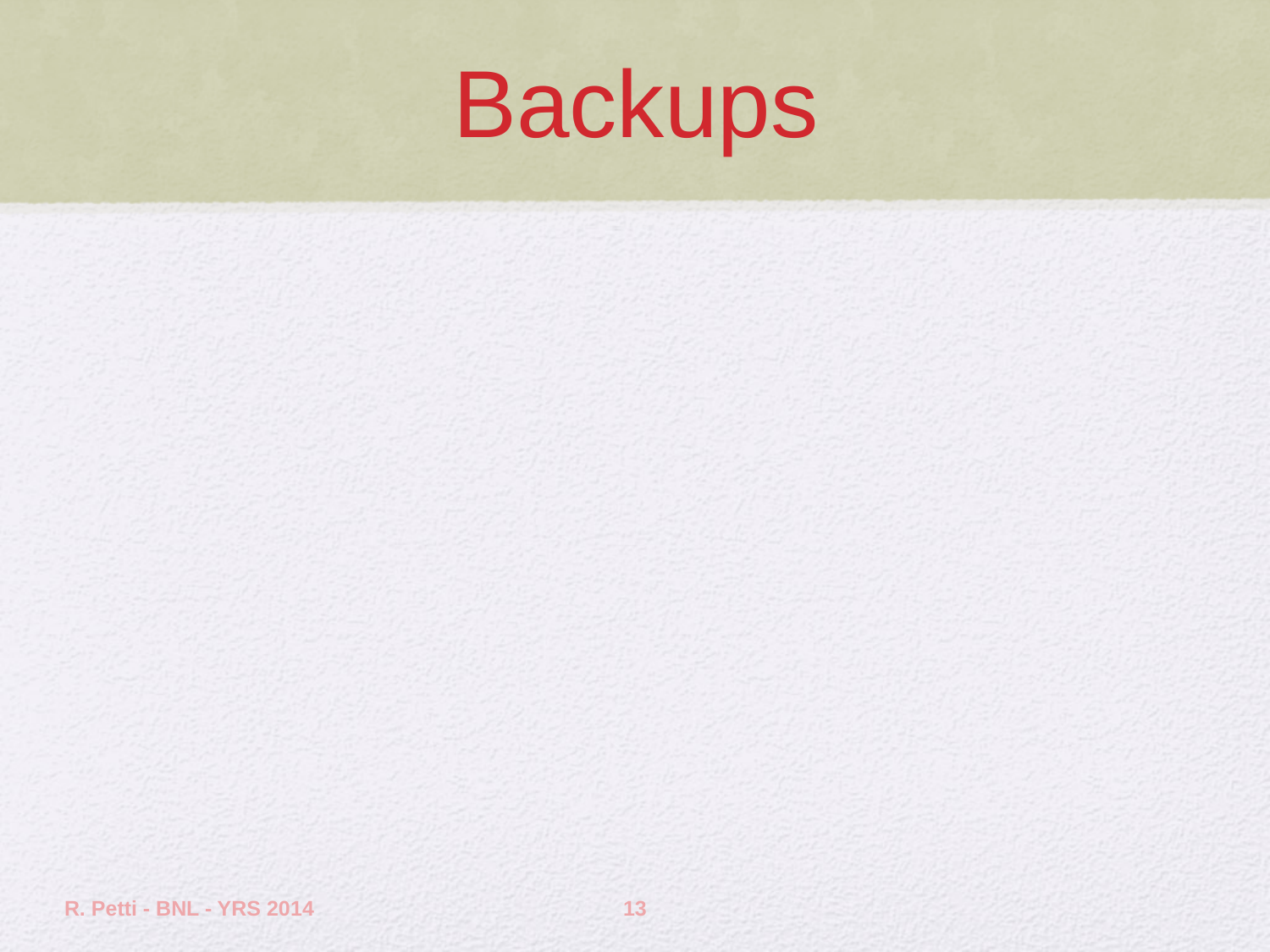

# Backups
R. Petti - BNL - YRS 2014
13